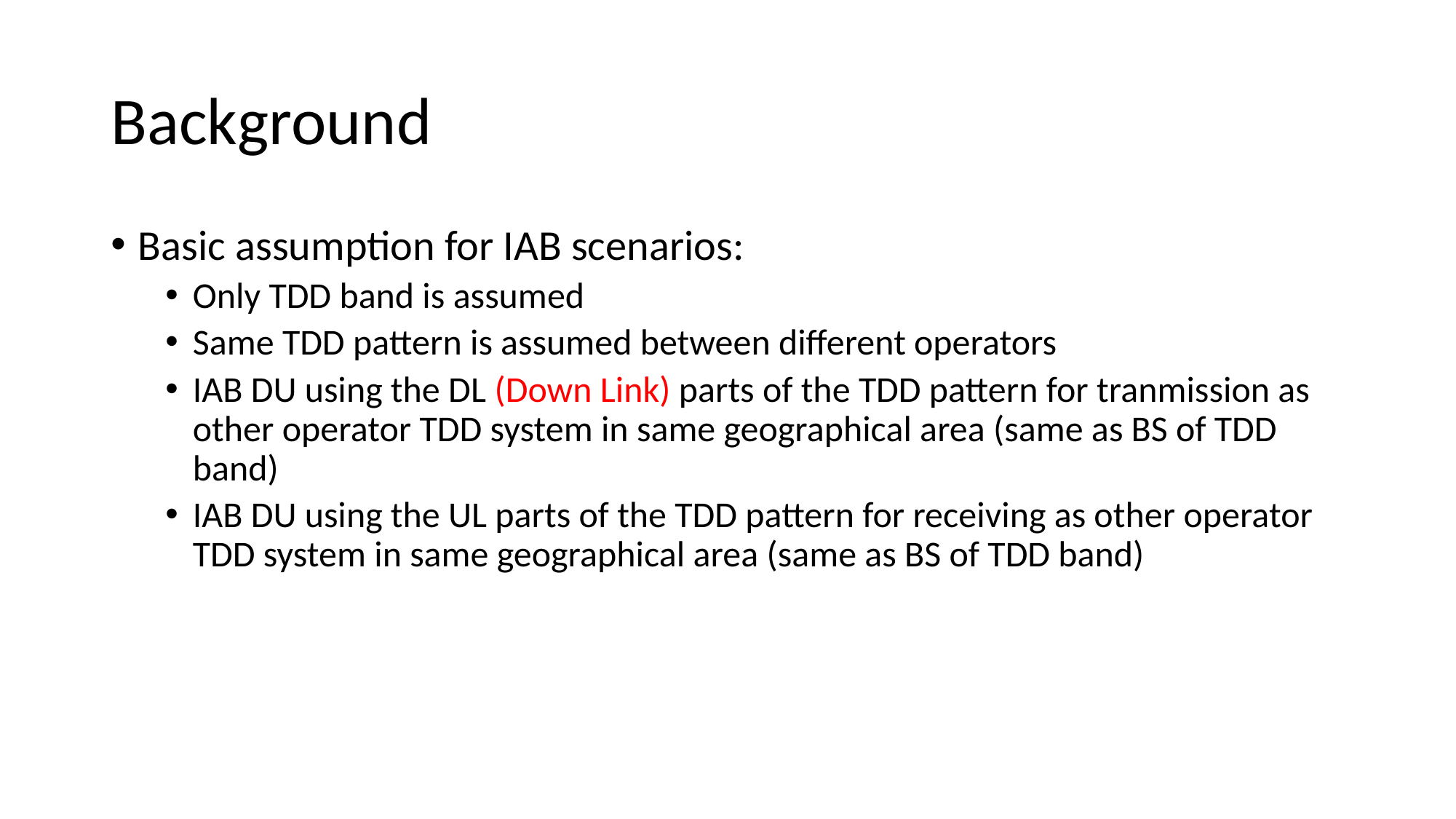

# Background
Basic assumption for IAB scenarios:
Only TDD band is assumed
Same TDD pattern is assumed between different operators
IAB DU using the DL (Down Link) parts of the TDD pattern for tranmission as other operator TDD system in same geographical area (same as BS of TDD band)
IAB DU using the UL parts of the TDD pattern for receiving as other operator TDD system in same geographical area (same as BS of TDD band)